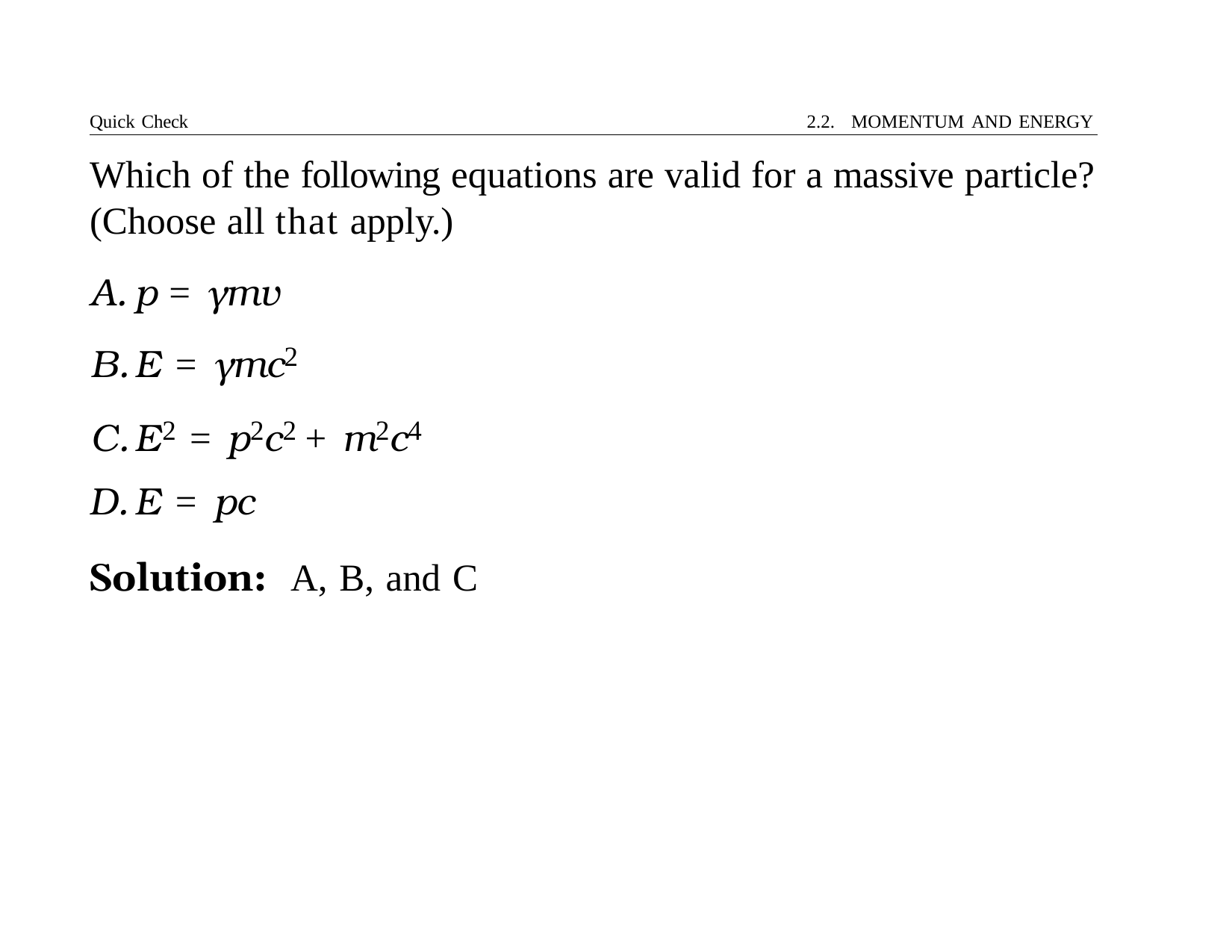

Quick Check	2.2.  MOMENTUM AND ENERGY

# Which of the following equations are valid for a massive particle? (Choose all that apply.)
p = γmv
E = γmc2
E2 = p2c2 + m2c4
E = pc
Solution:	A, B, and C